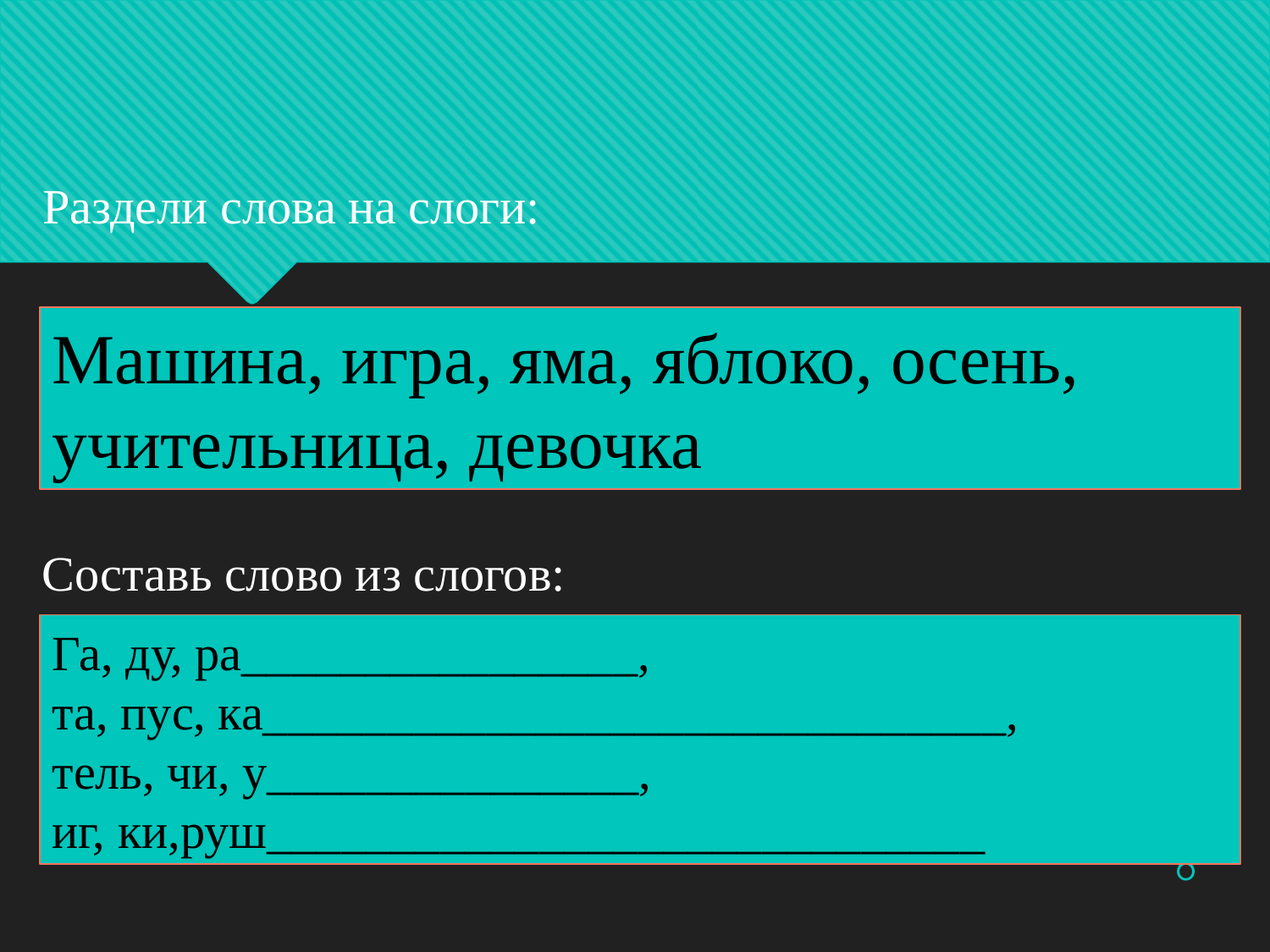

Раздели слова на слоги:
Машина, игра, яма, яблоко, осень, учительница, девочка
Составь слово из слогов:
Га, ду, ра________________,
та, пус, ка______________________________,
тель, чи, у_______________,
иг, ки,руш_____________________________
6